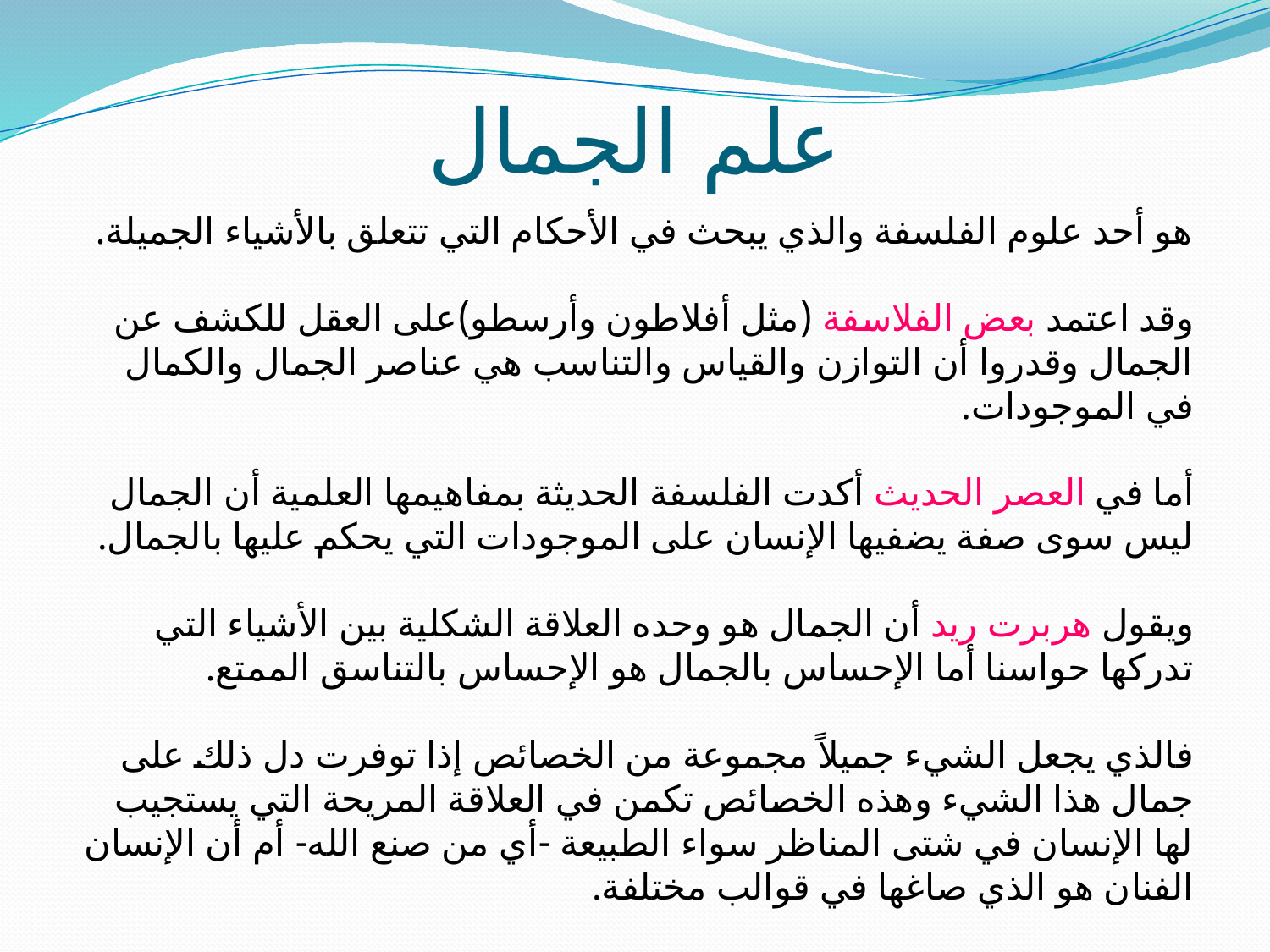

# علم الجمال
هو أحد علوم الفلسفة والذي يبحث في الأحكام التي تتعلق بالأشياء الجميلة.

وقد اعتمد بعض الفلاسفة (مثل أفلاطون وأرسطو)على العقل للكشف عن الجمال وقدروا أن التوازن والقياس والتناسب هي عناصر الجمال والكمال في الموجودات.

أما في العصر الحديث أكدت الفلسفة الحديثة بمفاهيمها العلمية أن الجمال ليس سوى صفة يضفيها الإنسان على الموجودات التي يحكم عليها بالجمال.

ويقول هربرت ريد أن الجمال هو وحده العلاقة الشكلية بين الأشياء التي تدركها حواسنا أما الإحساس بالجمال هو الإحساس بالتناسق الممتع.

فالذي يجعل الشيء جميلاً مجموعة من الخصائص إذا توفرت دل ذلك على جمال هذا الشيء وهذه الخصائص تكمن في العلاقة المريحة التي يستجيب لها الإنسان في شتى المناظر سواء الطبيعة -أي من صنع الله- أم أن الإنسان الفنان هو الذي صاغها في قوالب مختلفة.